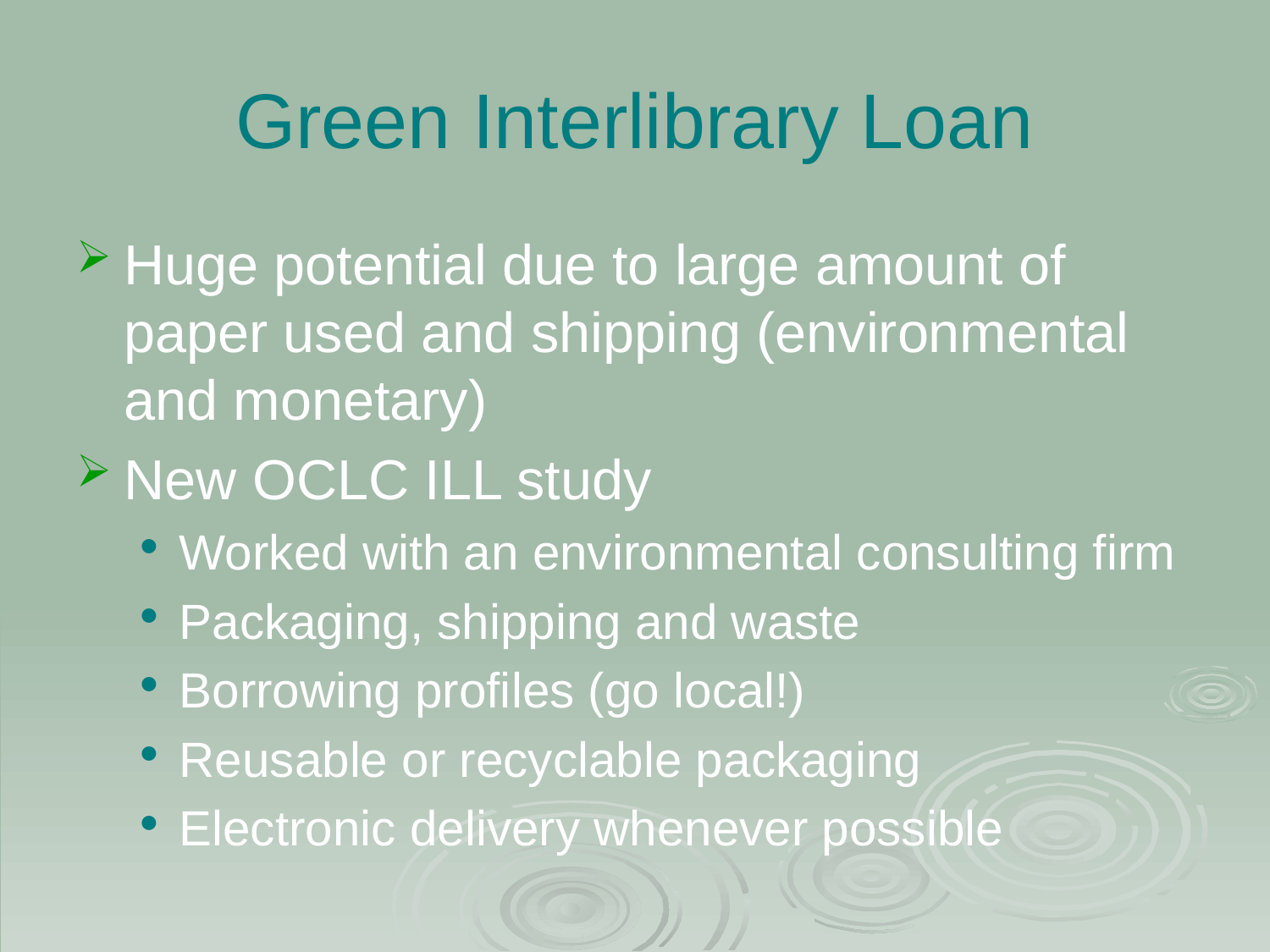

# Green Interlibrary Loan
Huge potential due to large amount of paper used and shipping (environmental and monetary)
New OCLC ILL study
Worked with an environmental consulting firm
Packaging, shipping and waste
Borrowing profiles (go local!)
Reusable or recyclable packaging
Electronic delivery whenever possible